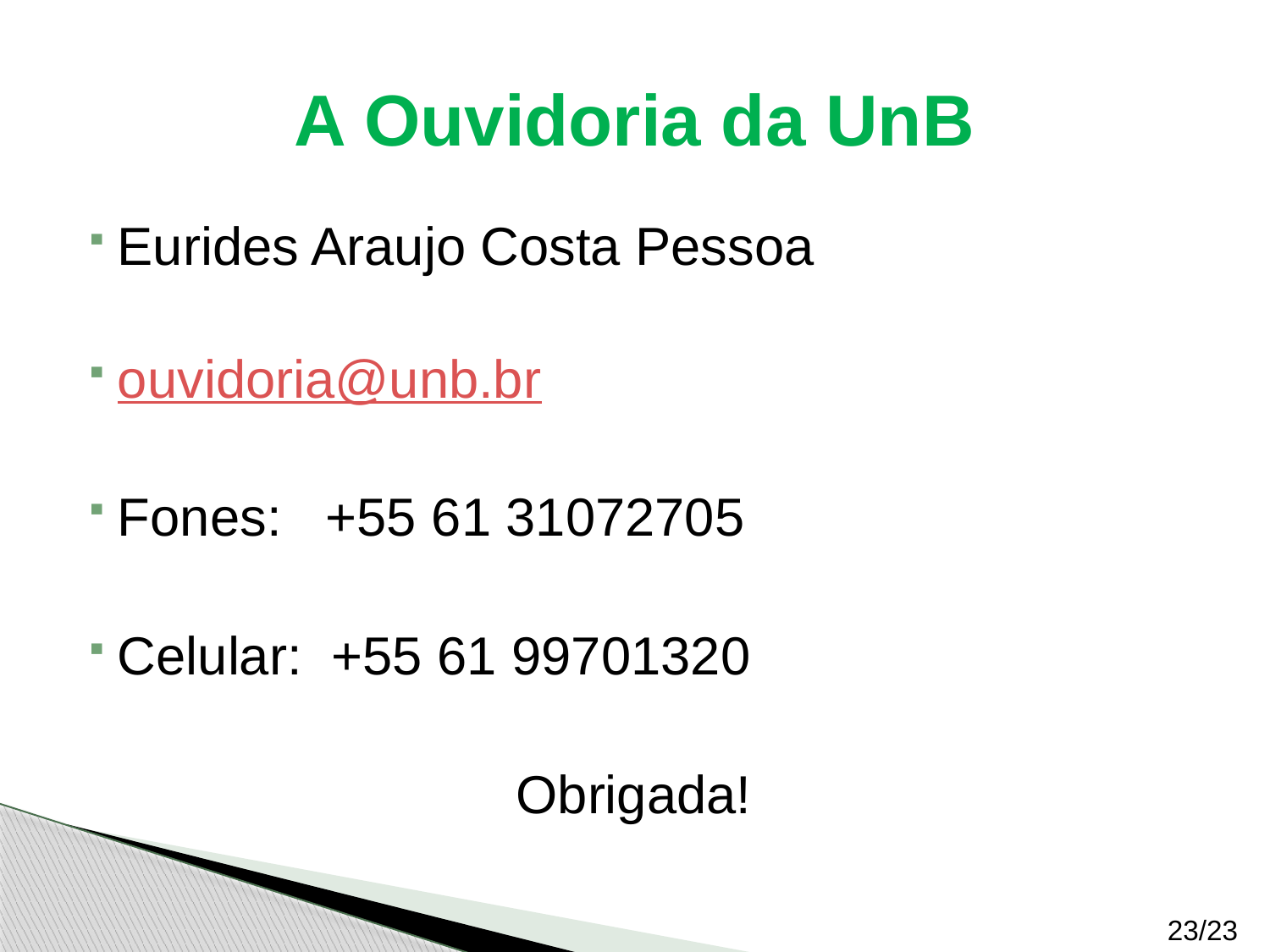

# A Ouvidoria da UnB
Eurides Araujo Costa Pessoa

ouvidoria@unb.br

Fones:   +55 61 31072705

Celular:  +55 61 99701320

Obrigada!
23/23